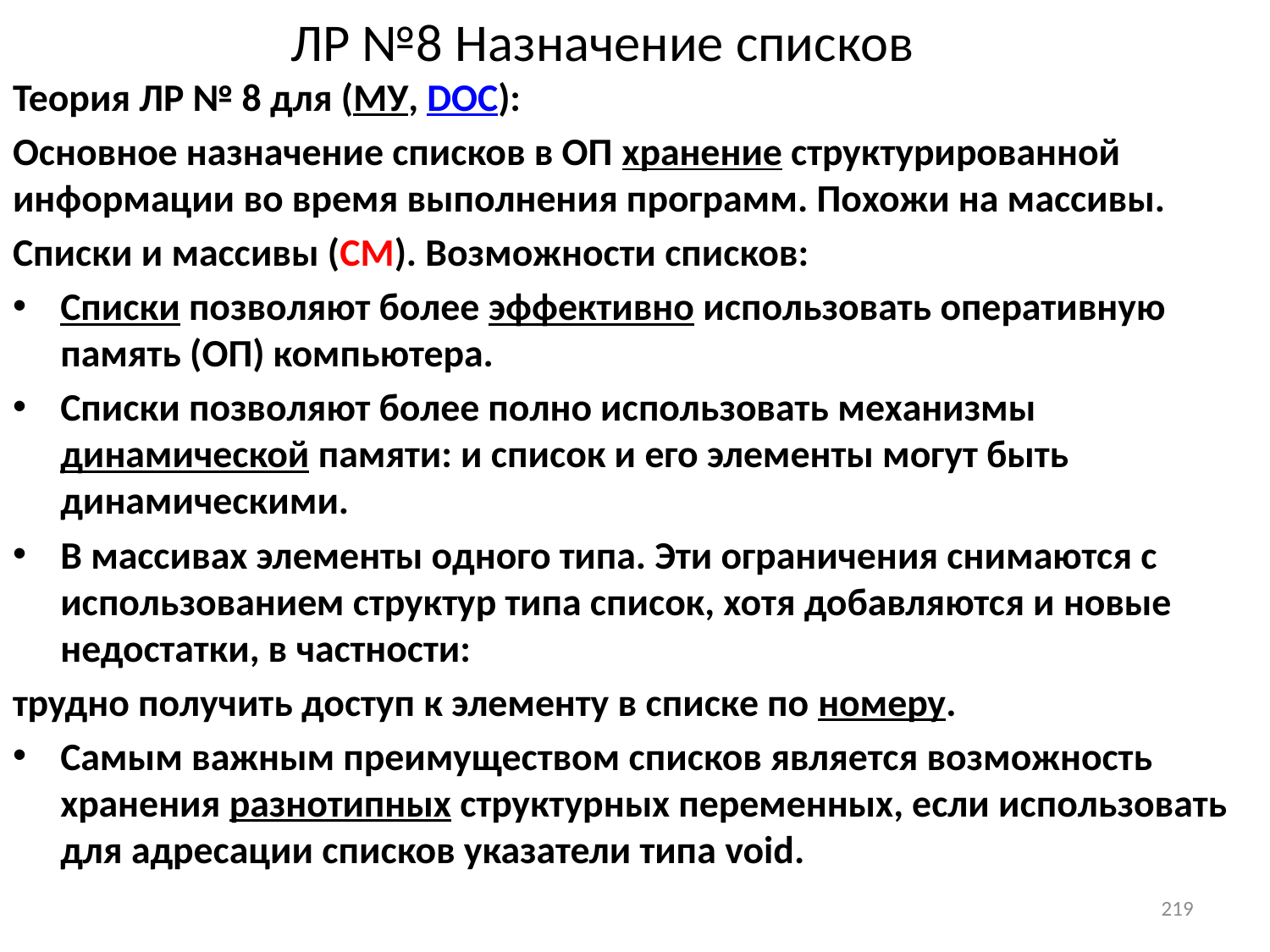

# ЛР №8 Назначение списков
Теория ЛР № 8 для (МУ, DOC):
Основное назначение списков в ОП хранение структурированной информации во время выполнения программ. Похожи на массивы.
Списки и массивы (СМ). Возможности списков:
Списки позволяют более эффективно использовать оперативную память (ОП) компьютера.
Списки позволяют более полно использовать механизмы динамической памяти: и список и его элементы могут быть динамическими.
В массивах элементы одного типа. Эти ограничения снимаются с использованием структур типа список, хотя добавляются и новые недостатки, в частности:
трудно получить доступ к элементу в списке по номеру.
Самым важным преимуществом списков является возможность хранения разнотипных структурных переменных, если использовать для адресации списков указатели типа void.

219